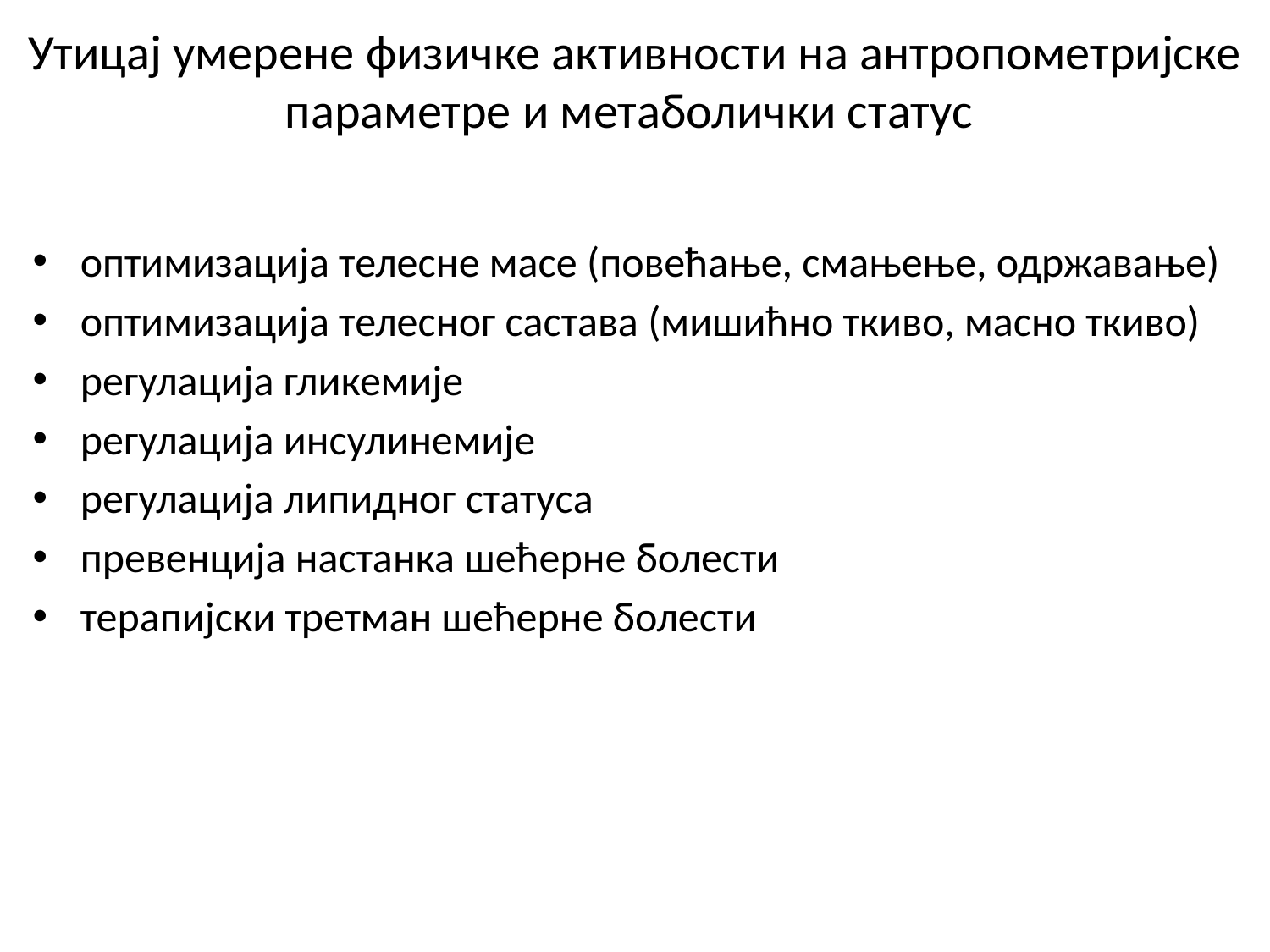

# Утицај умерене физичке активности на антропометријске параметре и метаболички статус
оптимизација телесне масе (повећање, смањење, одржавање)
оптимизација телесног састава (мишићно ткиво, масно ткиво)
регулација гликемије
регулација инсулинемије
регулација липидног статуса
превенција настанка шећерне болести
терапијски третман шећерне болести